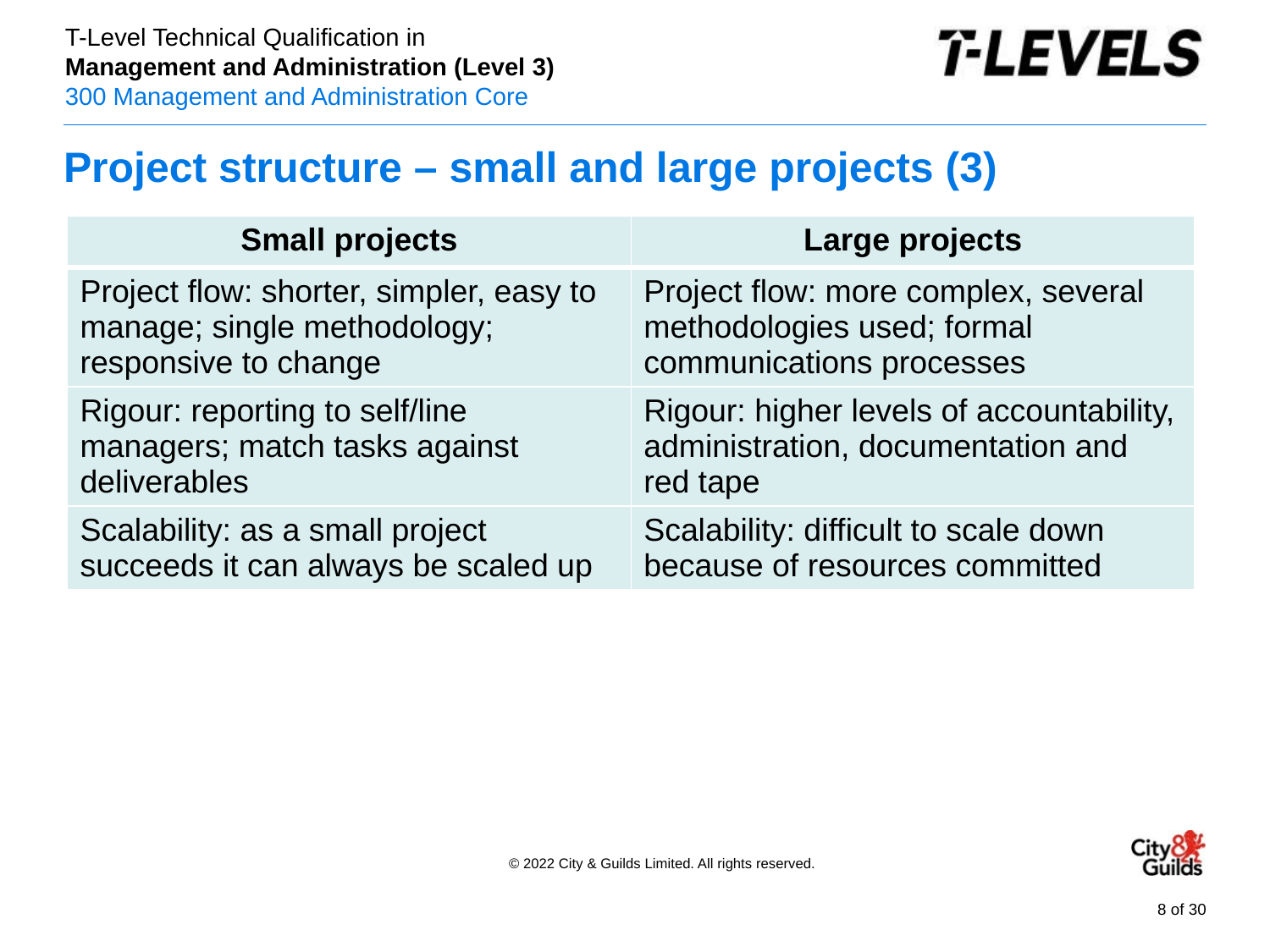

# Project structure – small and large projects (3)
| Small projects | Large projects |
| --- | --- |
| Project flow: shorter, simpler, easy to manage; single methodology; responsive to change | Project flow: more complex, several methodologies used; formal communications processes |
| Rigour: reporting to self/line managers; match tasks against deliverables | Rigour: higher levels of accountability, administration, documentation and red tape |
| Scalability: as a small project succeeds it can always be scaled up | Scalability: difficult to scale down because of resources committed |